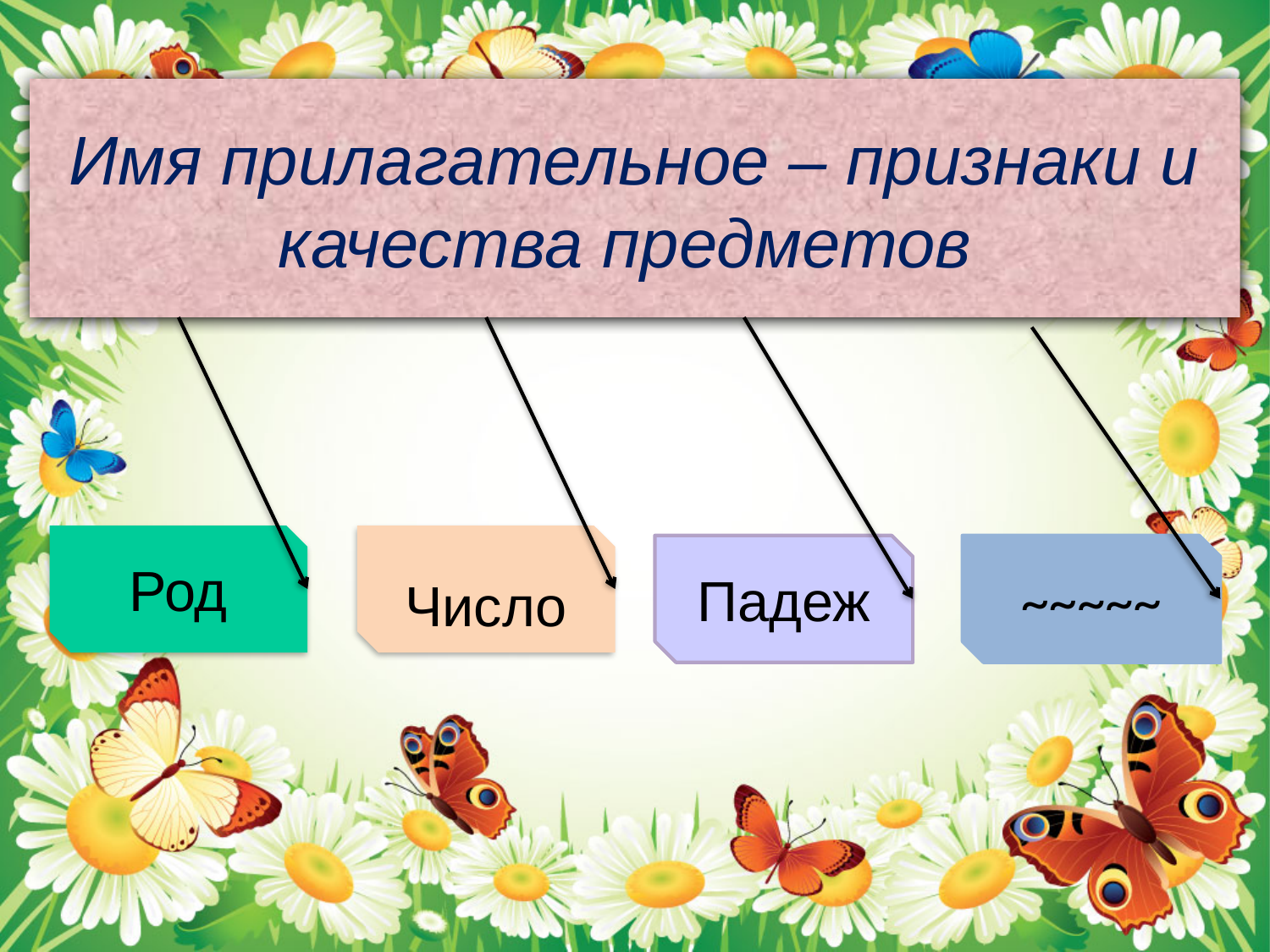

Имя прилагательное – признаки и качества предметов

Род

Число

Падеж
~~~~~